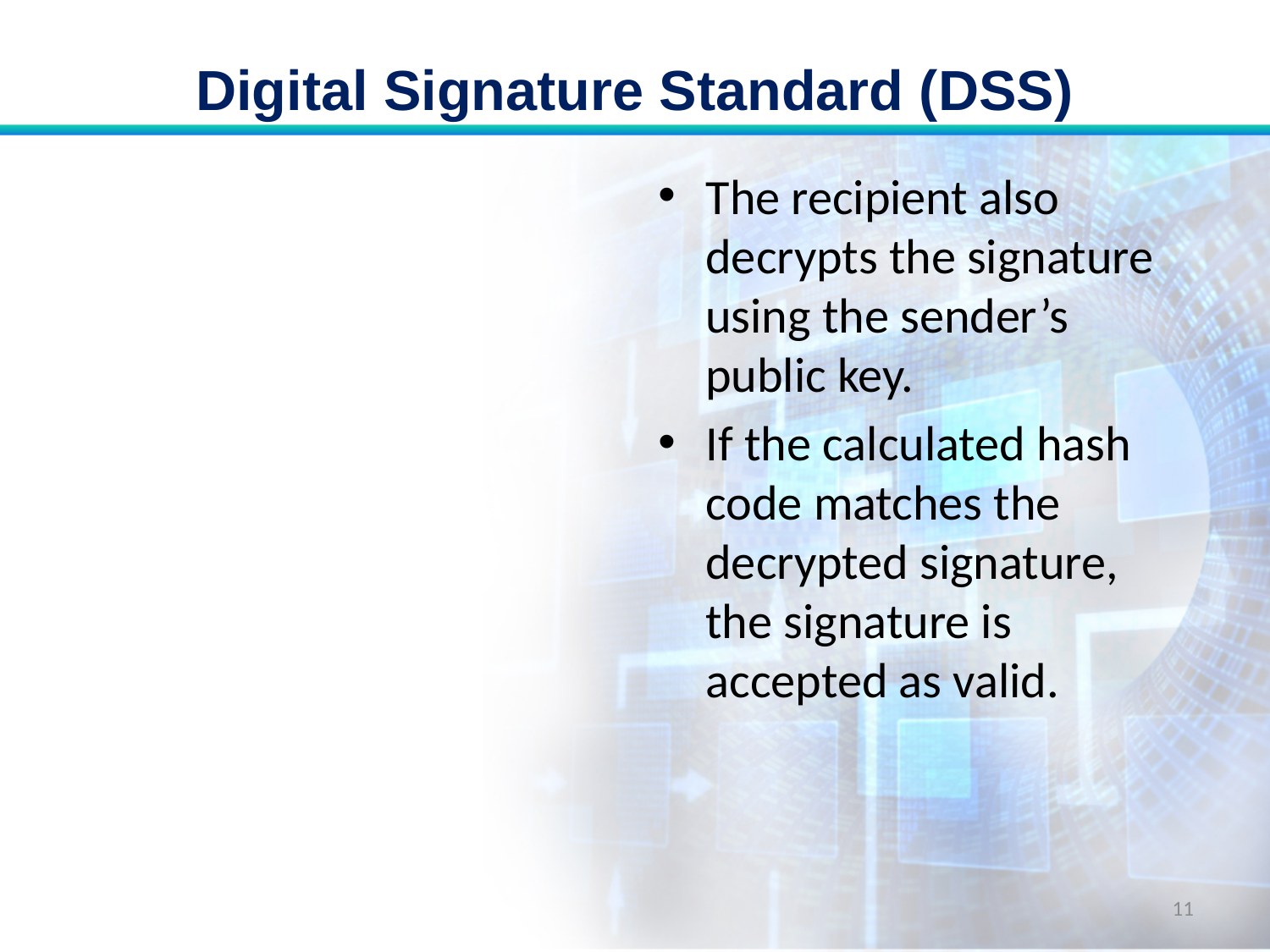

# Digital Signature Standard (DSS)
The recipient also decrypts the signature using the sender’s public key.
If the calculated hash code matches the decrypted signature, the signature is accepted as valid.
11